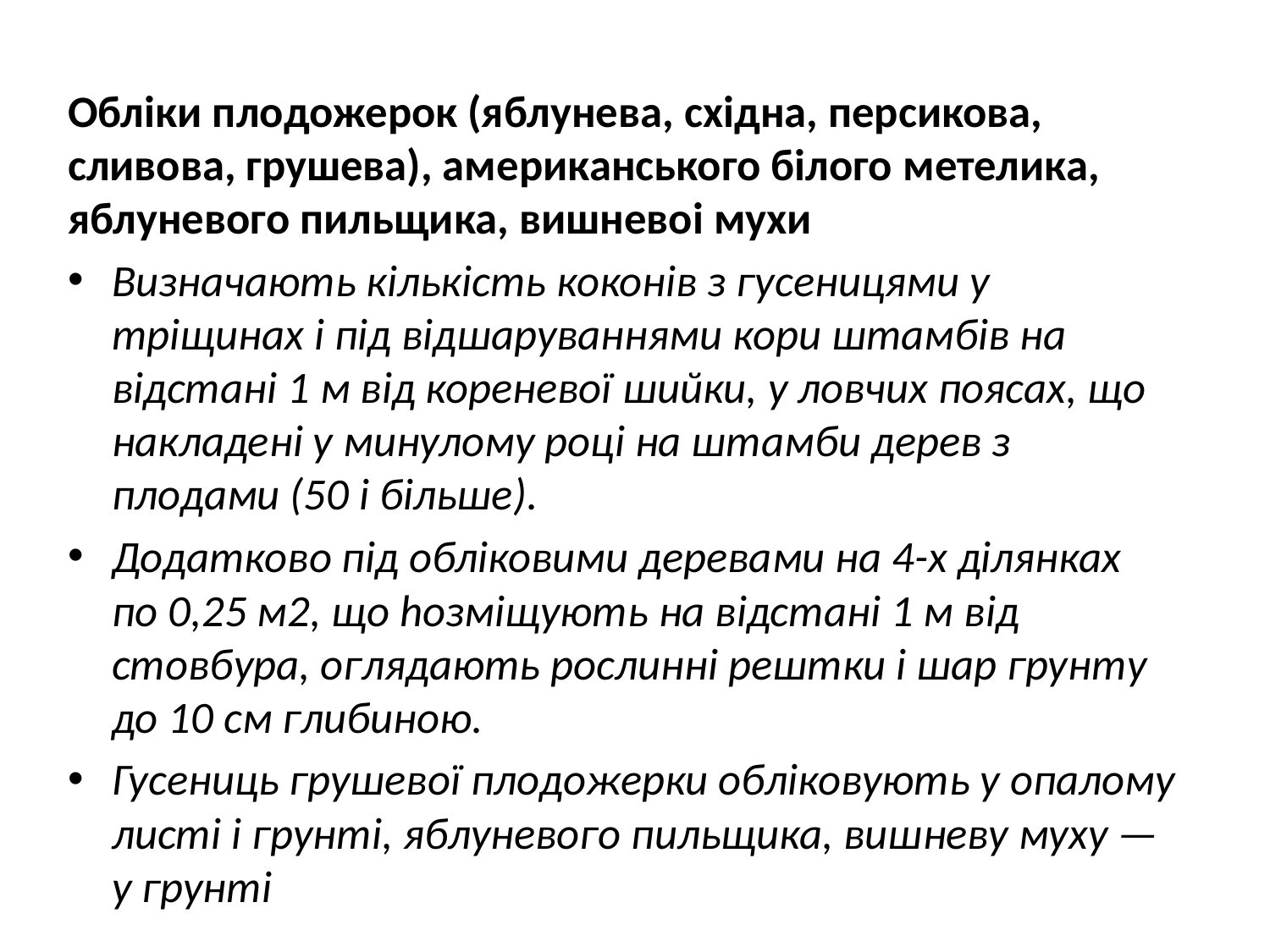

Обліки плодожерок (яблунева, східна, персикова, сливова, грушева), американського білого метелика, яблуневого пильщика, вишневоі мухи
Визначають кількість коконів з гусеницями у тріщинах і під відшаруваннями кори штамбів на відстані 1 м від кореневої шийки, у ловчих поясах, що накладені у минулому році на штамби дерев з плодами (50 і більше).
Додатково під обліковими деревами на 4-х ділянках  по 0,25 м2, що hозміщують на відстані 1 м від стовбура, оглядають рослинні рештки і шар грунту до 10 см глибиною.
Гусениць грушевої плодожерки обліковують у опалому листі і грунті, яблуневого пильщика, вишневу муху — у грунті